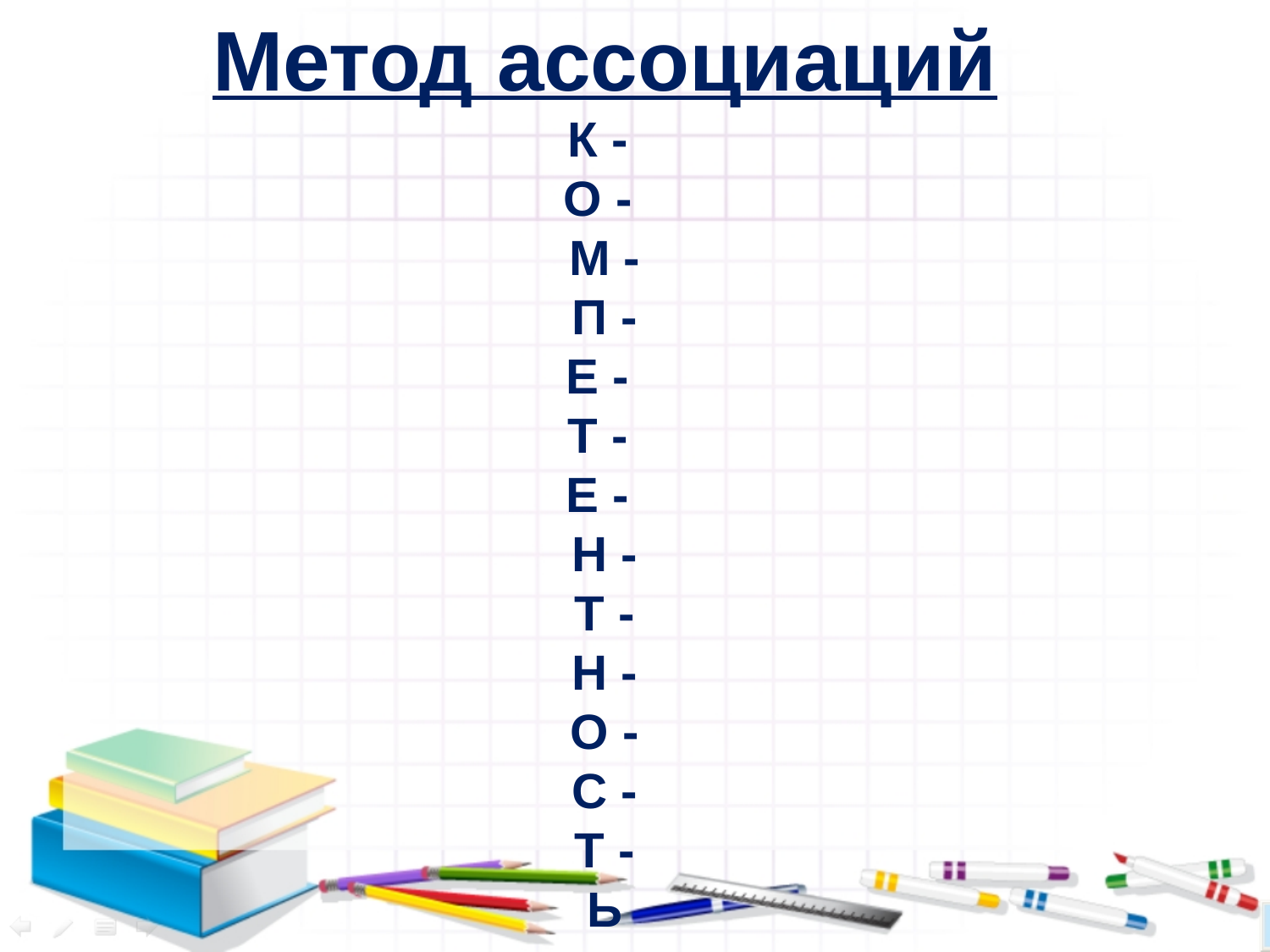

Метод ассоциаций
К -
О -
М -
П -
Е -
Т -
Е -
Н -
Т -
Н -
О -
С -
Т -
Ь